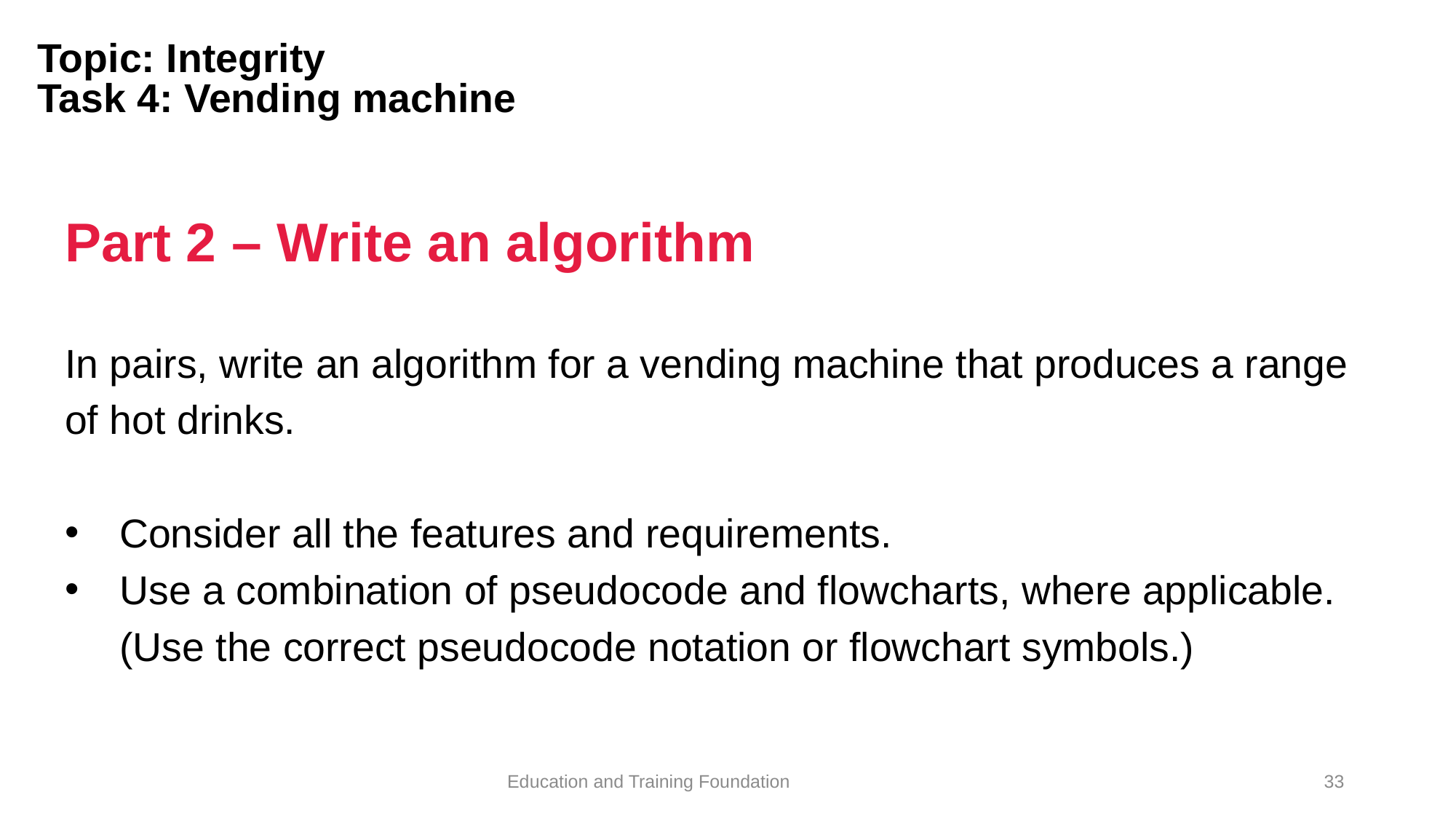

# Topic: Integrity Task 4: Vending machine

Part 2 – Write an algorithm

In pairs, write an algorithm for a vending machine that produces a range of hot drinks.

Consider all the features and requirements.
Use a combination of pseudocode and flowcharts, where applicable. (Use the correct pseudocode notation or flowchart symbols.)

33
Education and Training Foundation